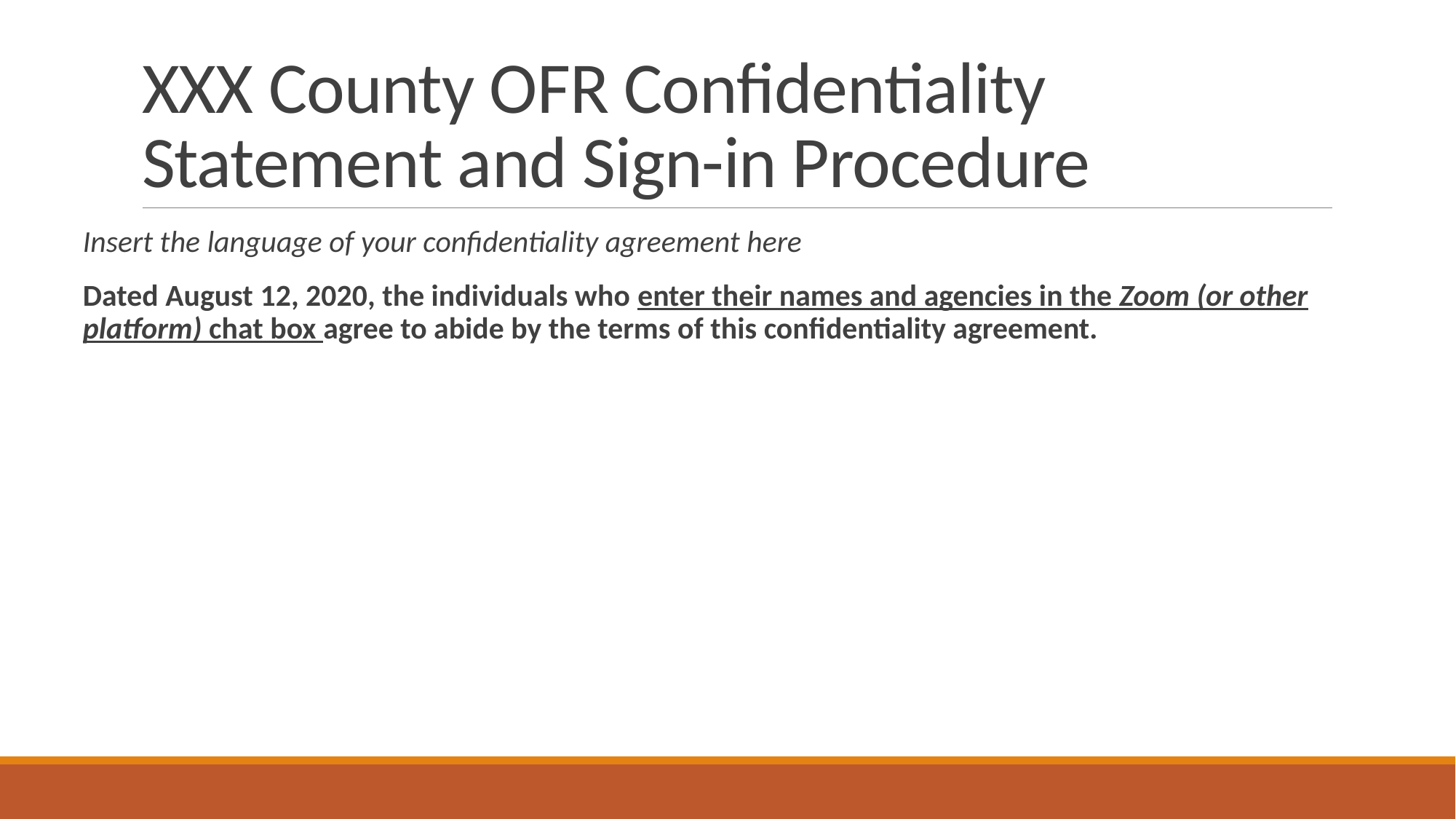

# XXX County OFR Confidentiality Statement and Sign-in Procedure
Insert the language of your confidentiality agreement here
Dated August 12, 2020, the individuals who enter their names and agencies in the Zoom (or other platform) chat box agree to abide by the terms of this confidentiality agreement.